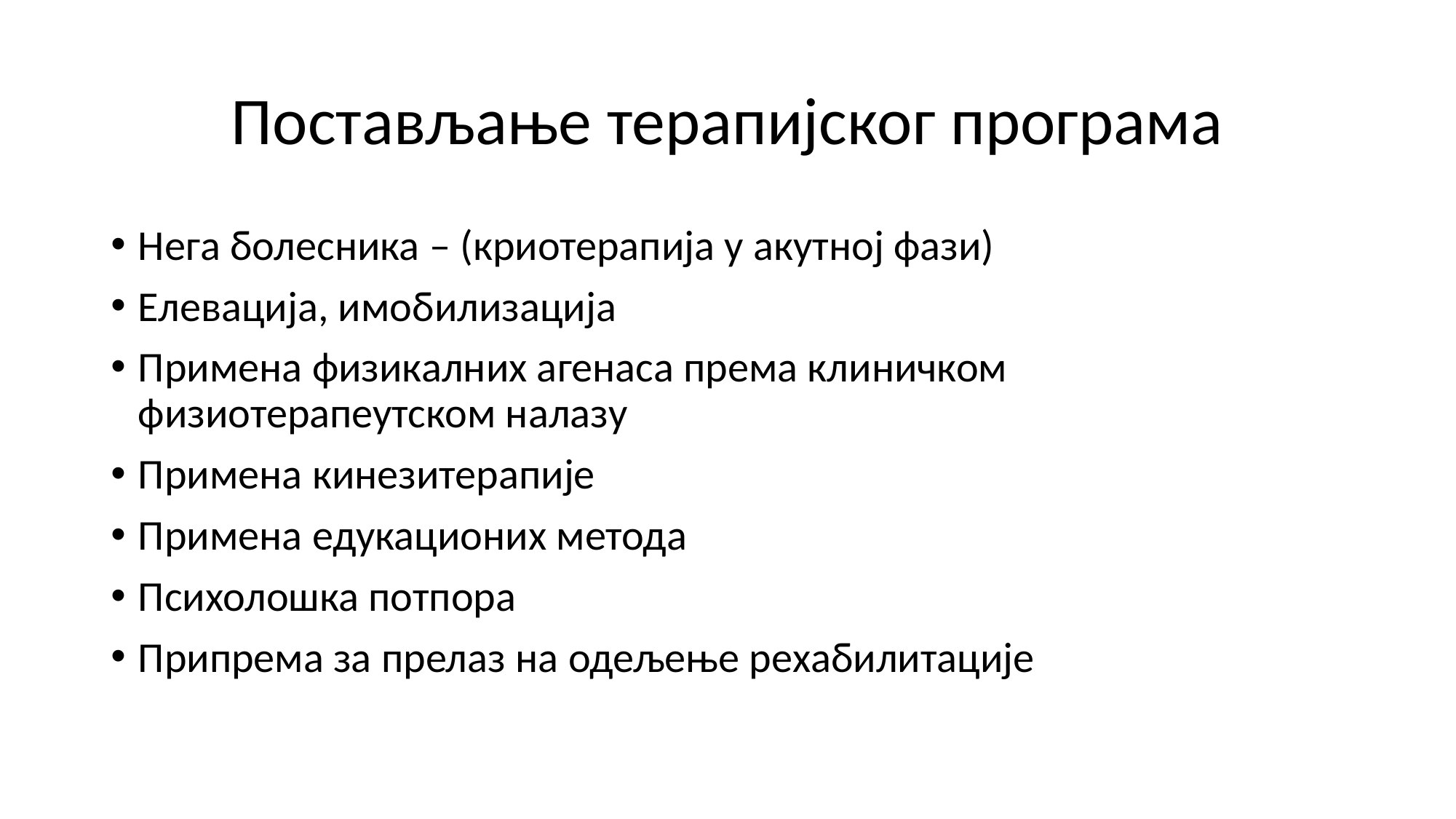

# Постављање терапијског програма
Нега болесника – (криотерапија у акутној фази)
Елевација, имобилизација
Примена физикалних агенаса према клиничком физиотерапеутском налазу
Примена кинезитерапије
Примена едукационих метода
Психолошка потпора
Припрема за прелаз на одељење рехабилитације